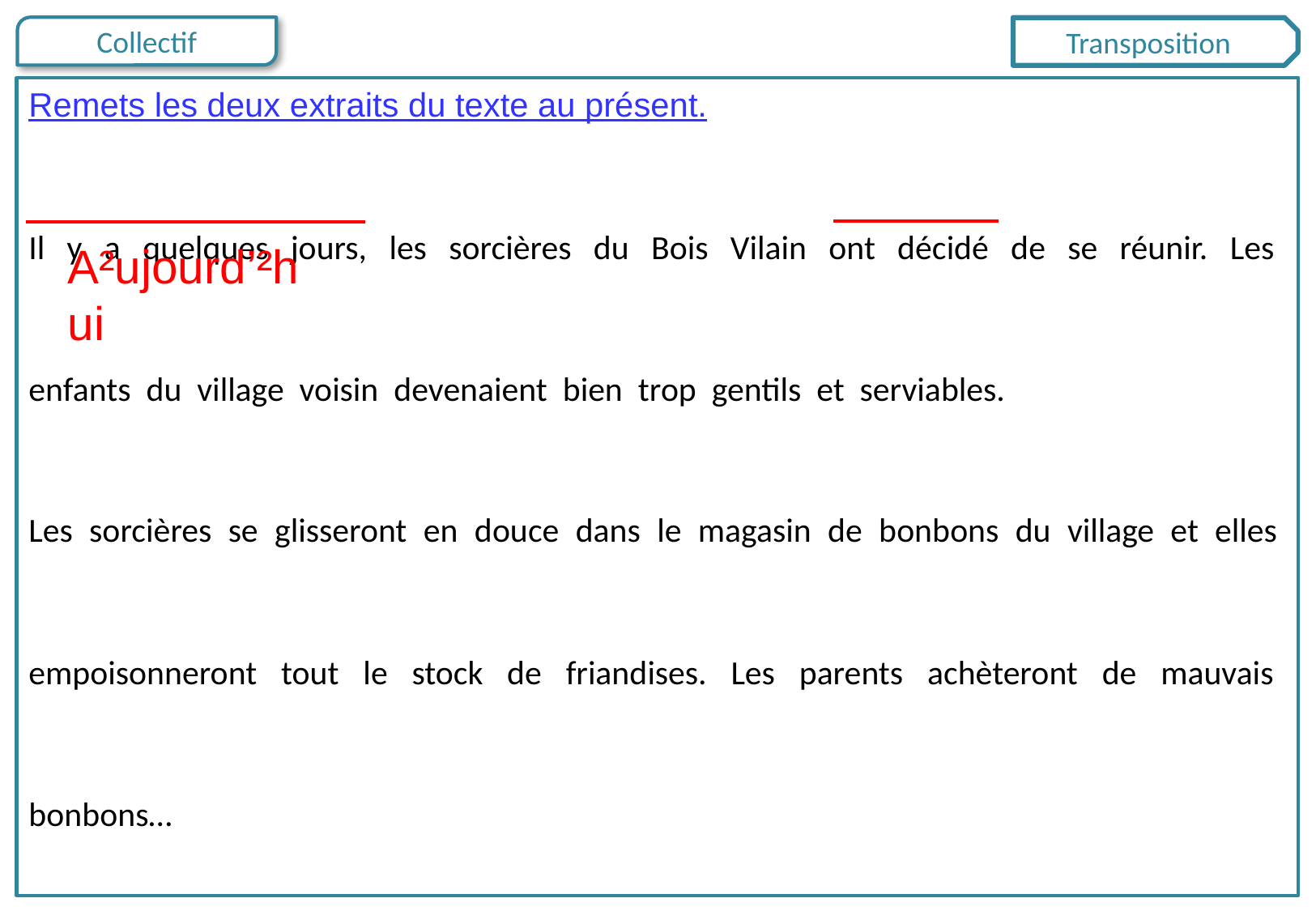

Transposition
Remets les deux extraits du texte au présent.
Il  y  a  quelques  jours,  les  sorcières  du  Bois  Vilain  ont  décidé  de  se  réunir.  Les  enfants  du  village  voisin  devenaient  bien  trop  gentils  et  serviables.
Les  sorcières  se  glisseront  en  douce  dans  le  magasin  de  bonbons  du  village  et  elles  empoisonneront  tout  le  stock  de  friandises.  Les  parents  achèteront  de  mauvais  bonbons…
A²ujourd’²hui